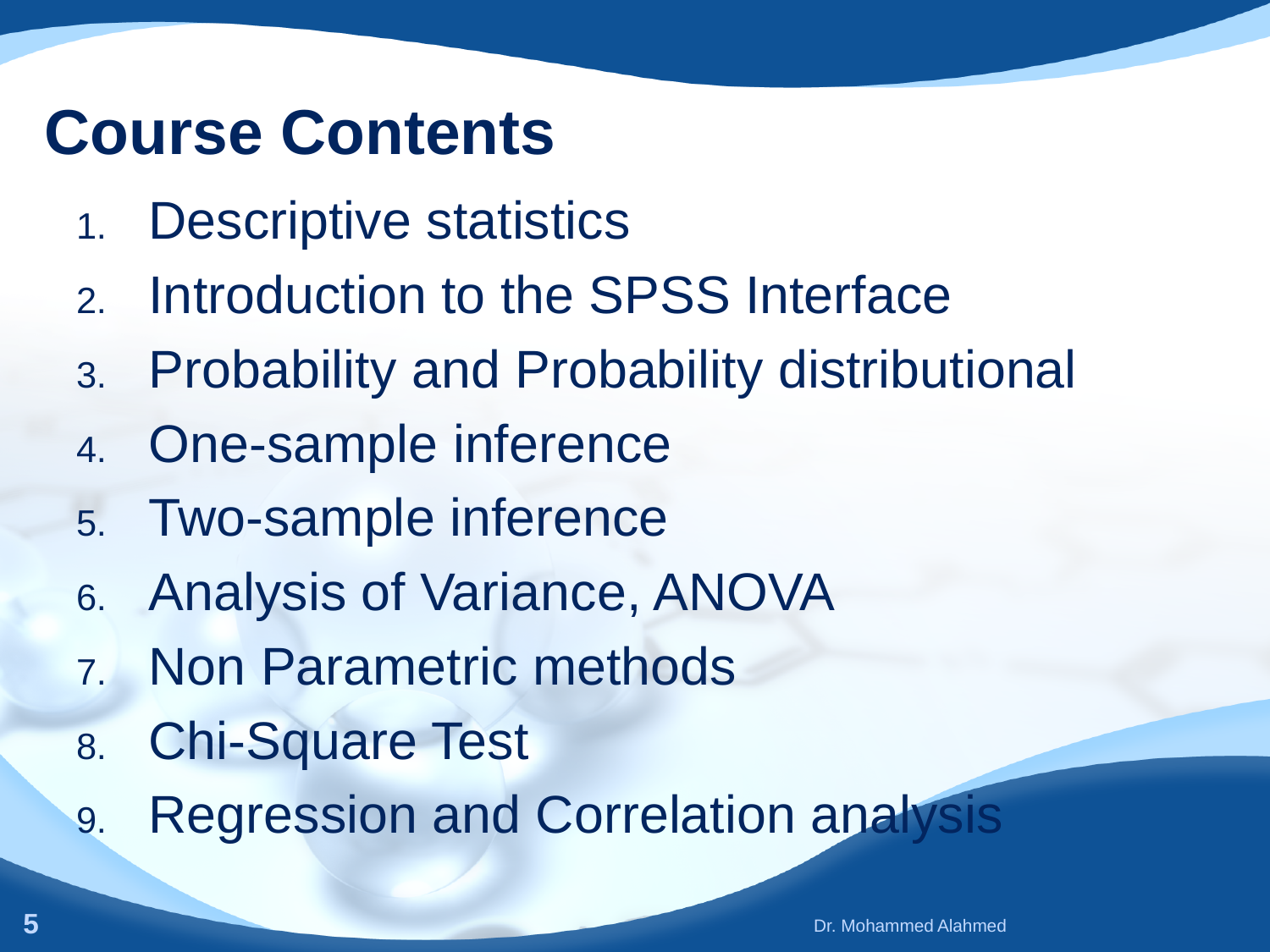

# Course Contents
Descriptive statistics
Introduction to the SPSS Interface
Probability and Probability distributional
One-sample inference
Two-sample inference
Analysis of Variance, ANOVA
Non Parametric methods
Chi-Square Test
Regression and Correlation analysis

5
Dr. Mohammed Alahmed